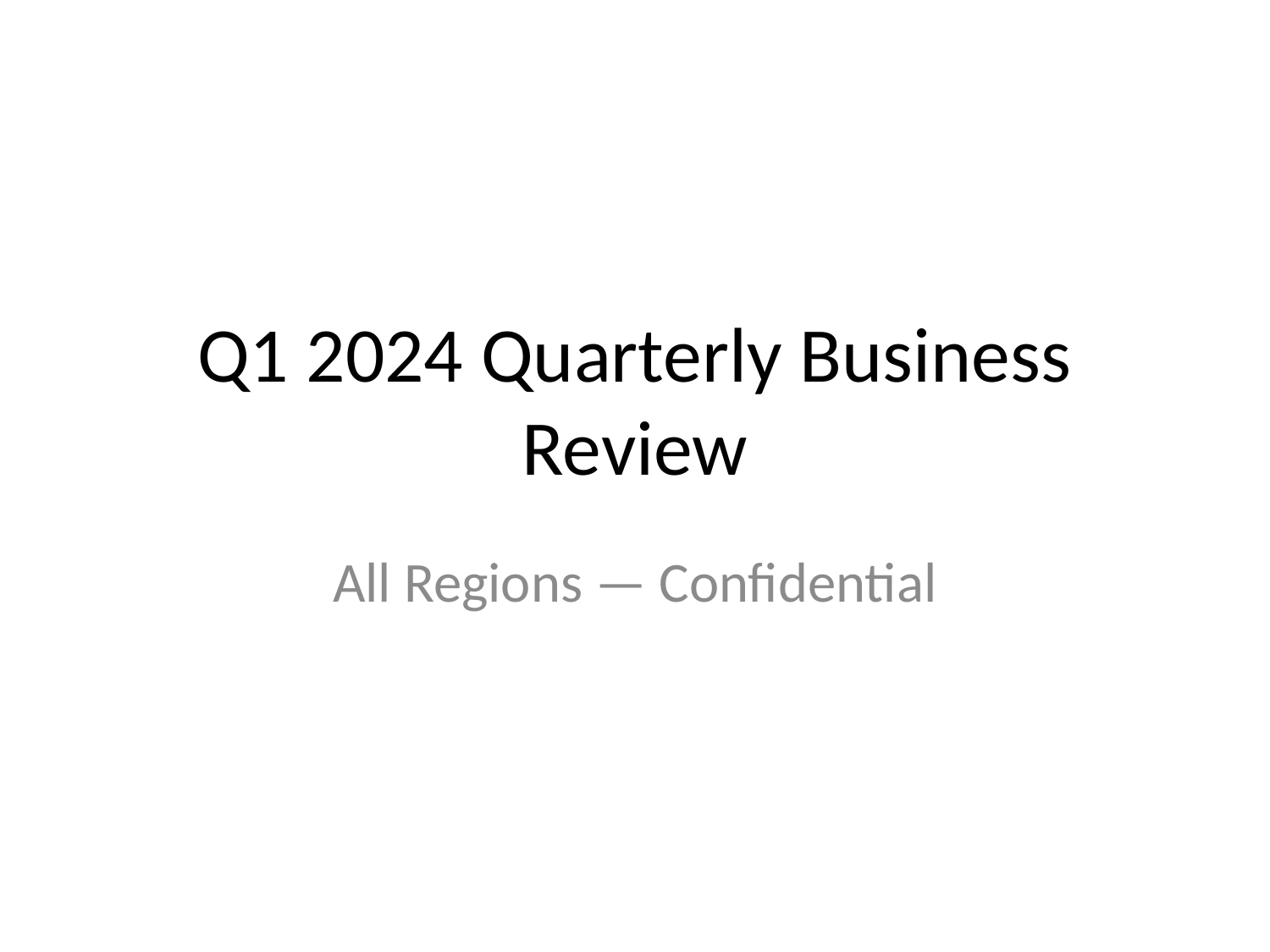

# Q1 2024 Quarterly Business Review
All Regions — Confidential